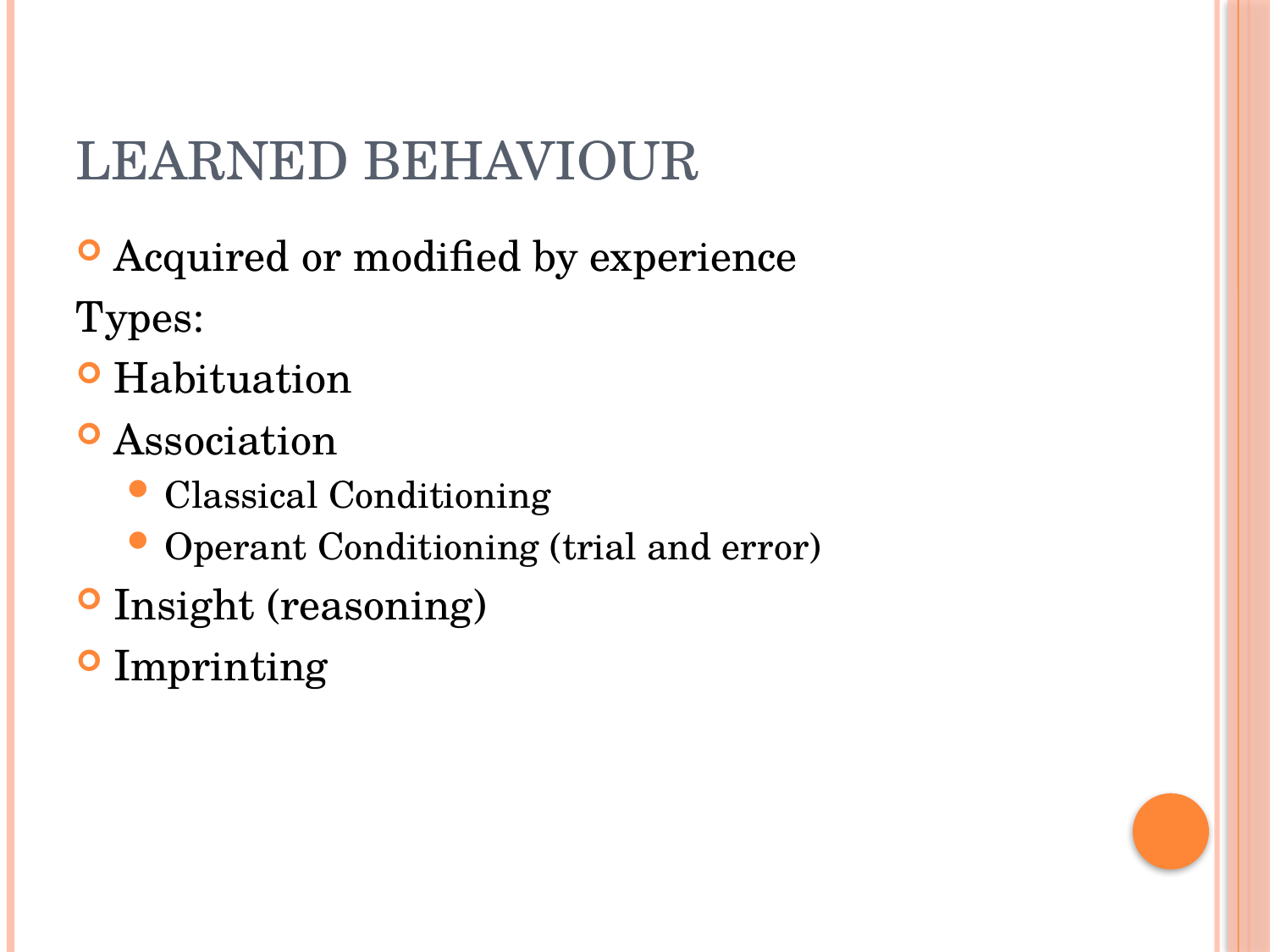

# Learned Behaviour
Acquired or modified by experience
Types:
Habituation
Association
Classical Conditioning
Operant Conditioning (trial and error)
Insight (reasoning)
Imprinting